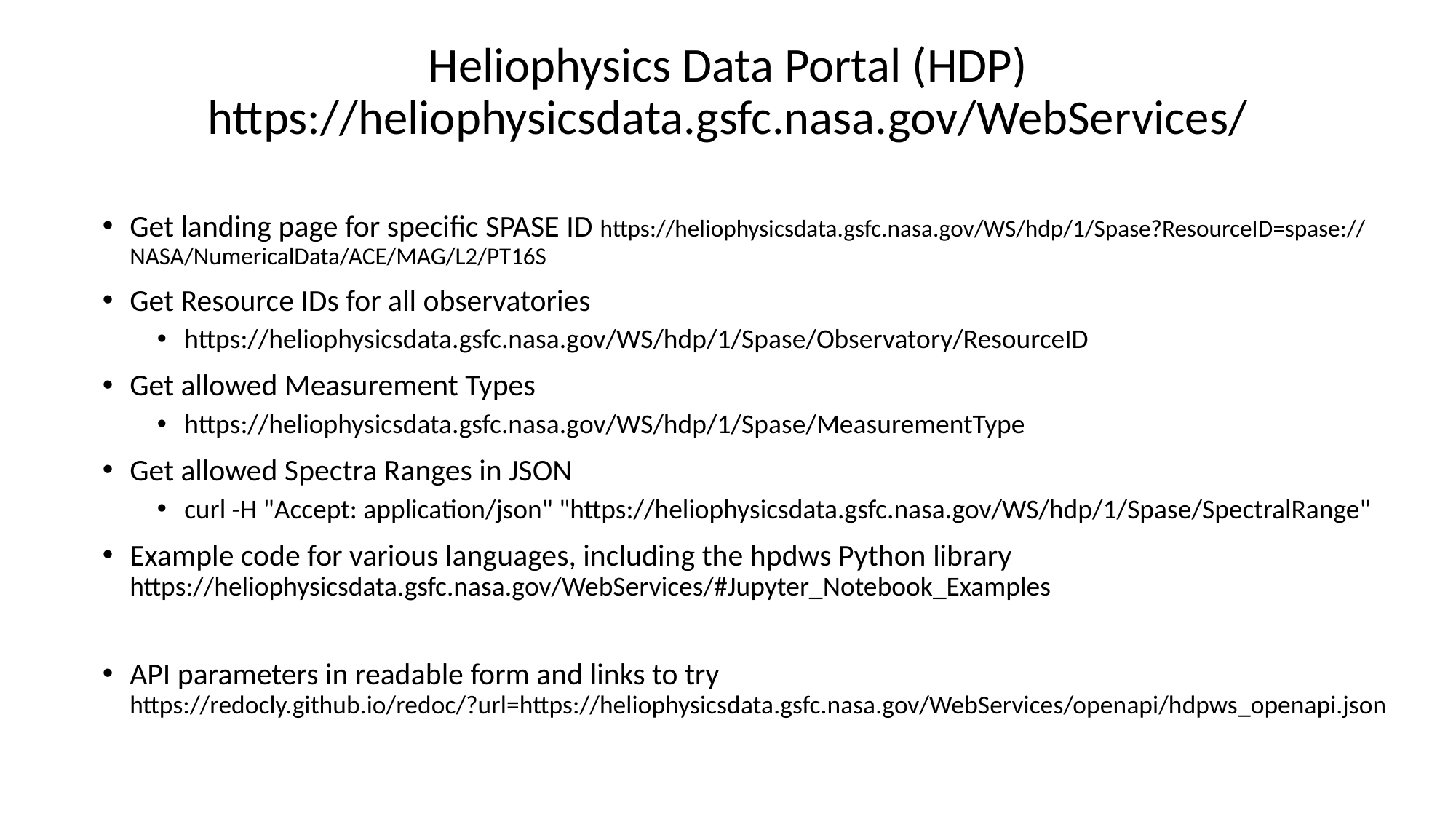

# Heliophysics Data Portal (HDP) https://heliophysicsdata.gsfc.nasa.gov/WebServices/

Get landing page for specific SPASE ID https://heliophysicsdata.gsfc.nasa.gov/WS/hdp/1/Spase?ResourceID=spase://NASA/NumericalData/ACE/MAG/L2/PT16S
Get Resource IDs for all observatories
https://heliophysicsdata.gsfc.nasa.gov/WS/hdp/1/Spase/Observatory/ResourceID
Get allowed Measurement Types
https://heliophysicsdata.gsfc.nasa.gov/WS/hdp/1/Spase/MeasurementType
Get allowed Spectra Ranges in JSON
curl -H "Accept: application/json" "https://heliophysicsdata.gsfc.nasa.gov/WS/hdp/1/Spase/SpectralRange"
Example code for various languages, including the hpdws Python library https://heliophysicsdata.gsfc.nasa.gov/WebServices/#Jupyter_Notebook_Examples

API parameters in readable form and links to try https://redocly.github.io/redoc/?url=https://heliophysicsdata.gsfc.nasa.gov/WebServices/openapi/hdpws_openapi.json